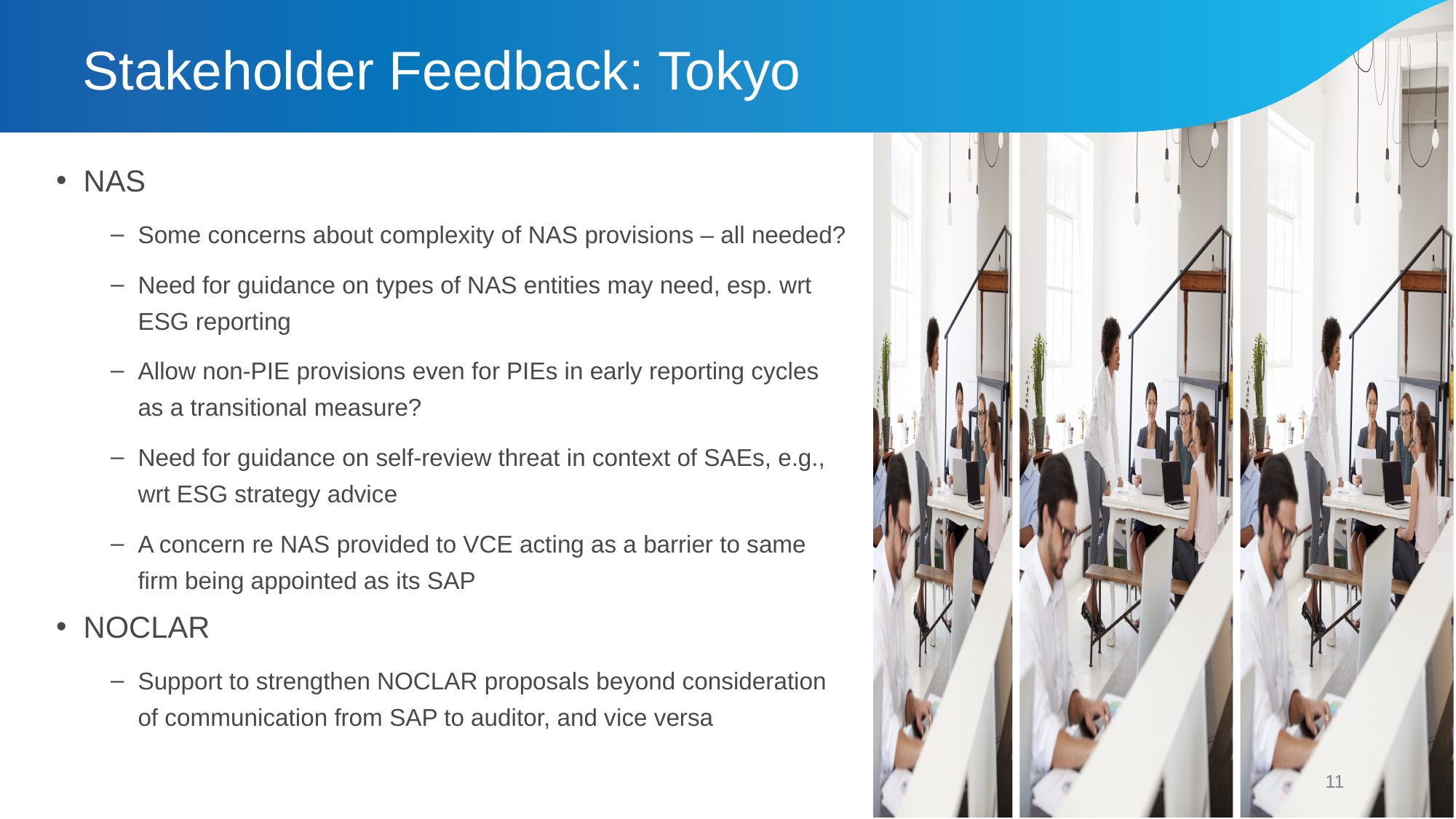

# Stakeholder Feedback: Tokyo
NAS
Some concerns about complexity of NAS provisions – all needed?
Need for guidance on types of NAS entities may need, esp. wrt ESG reporting
Allow non-PIE provisions even for PIEs in early reporting cycles as a transitional measure?
Need for guidance on self-review threat in context of SAEs, e.g., wrt ESG strategy advice
A concern re NAS provided to VCE acting as a barrier to same firm being appointed as its SAP
NOCLAR
Support to strengthen NOCLAR proposals beyond consideration of communication from SAP to auditor, and vice versa

11